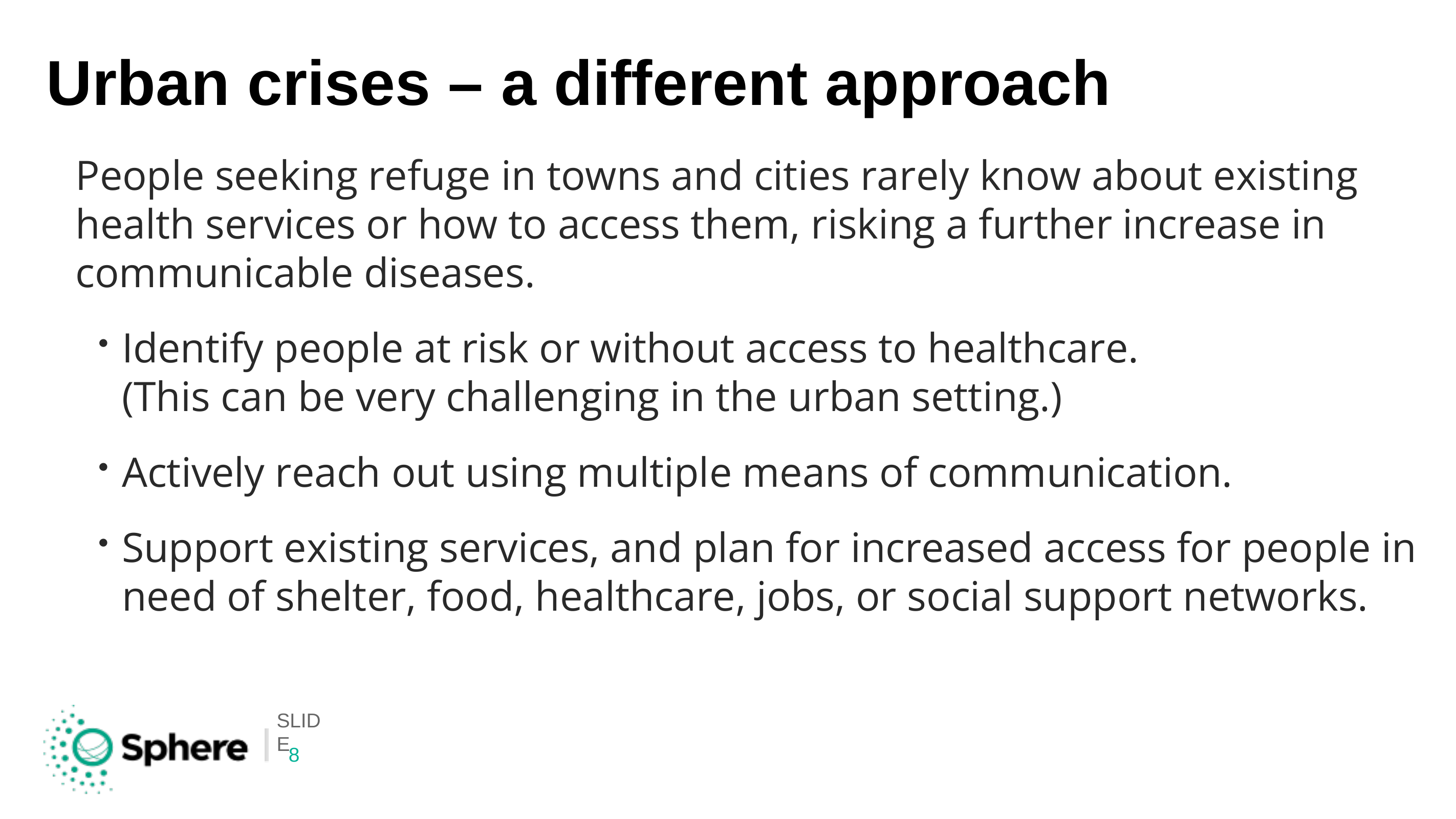

# Urban crises – a different approach
People seeking refuge in towns and cities rarely know about existing health services or how to access them, risking a further increase in communicable diseases.
Identify people at risk or without access to healthcare.
(This can be very challenging in the urban setting.)
Actively reach out using multiple means of communication.
Support existing services, and plan for increased access for people in need of shelter, food, healthcare, jobs, or social support networks.

8